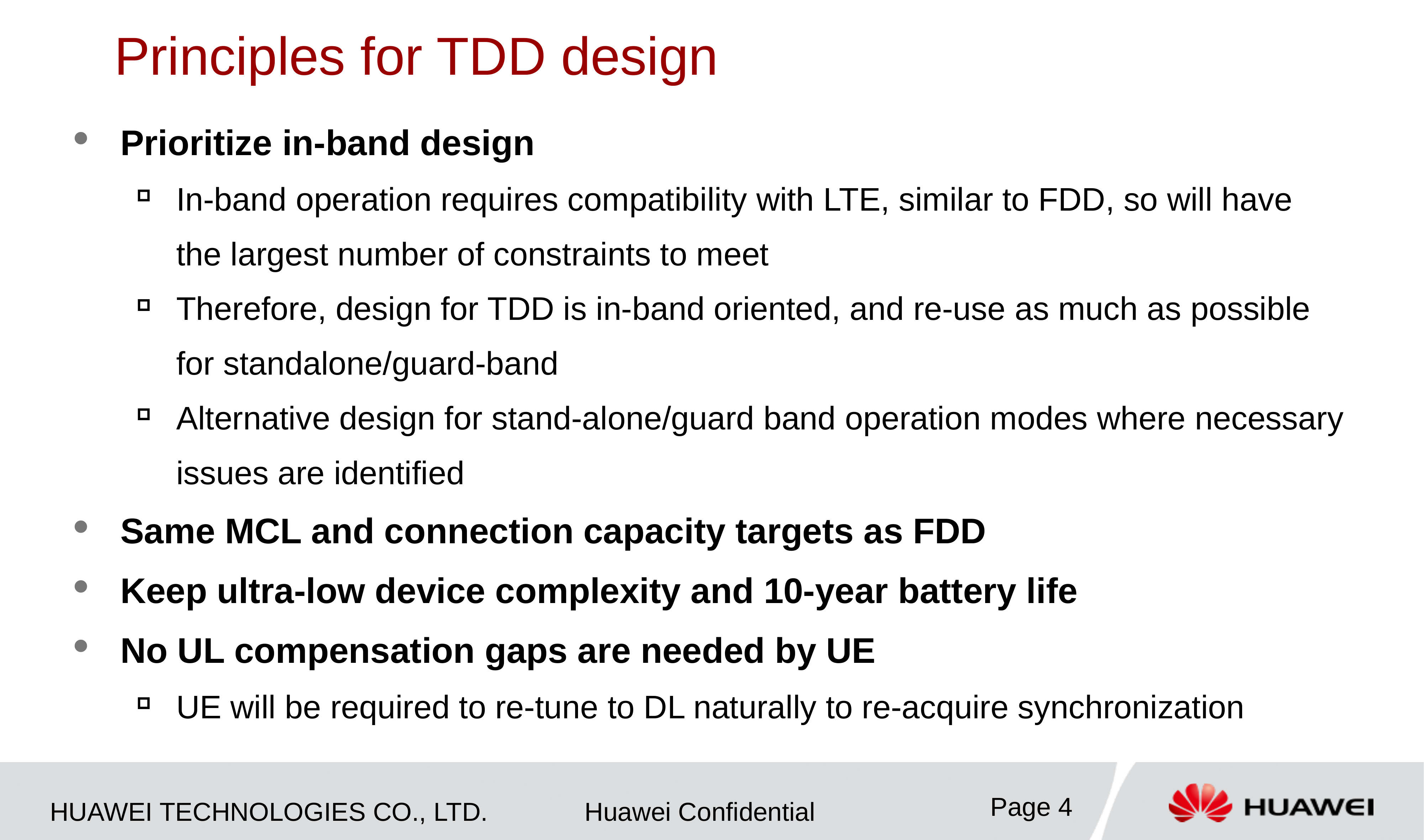

# Principles for TDD design
Prioritize in-band design
In-band operation requires compatibility with LTE, similar to FDD, so will have the largest number of constraints to meet
Therefore, design for TDD is in-band oriented, and re-use as much as possible for standalone/guard-band
Alternative design for stand-alone/guard band operation modes where necessary issues are identified
Same MCL and connection capacity targets as FDD
Keep ultra-low device complexity and 10-year battery life
No UL compensation gaps are needed by UE
UE will be required to re-tune to DL naturally to re-acquire synchronization
Page 4